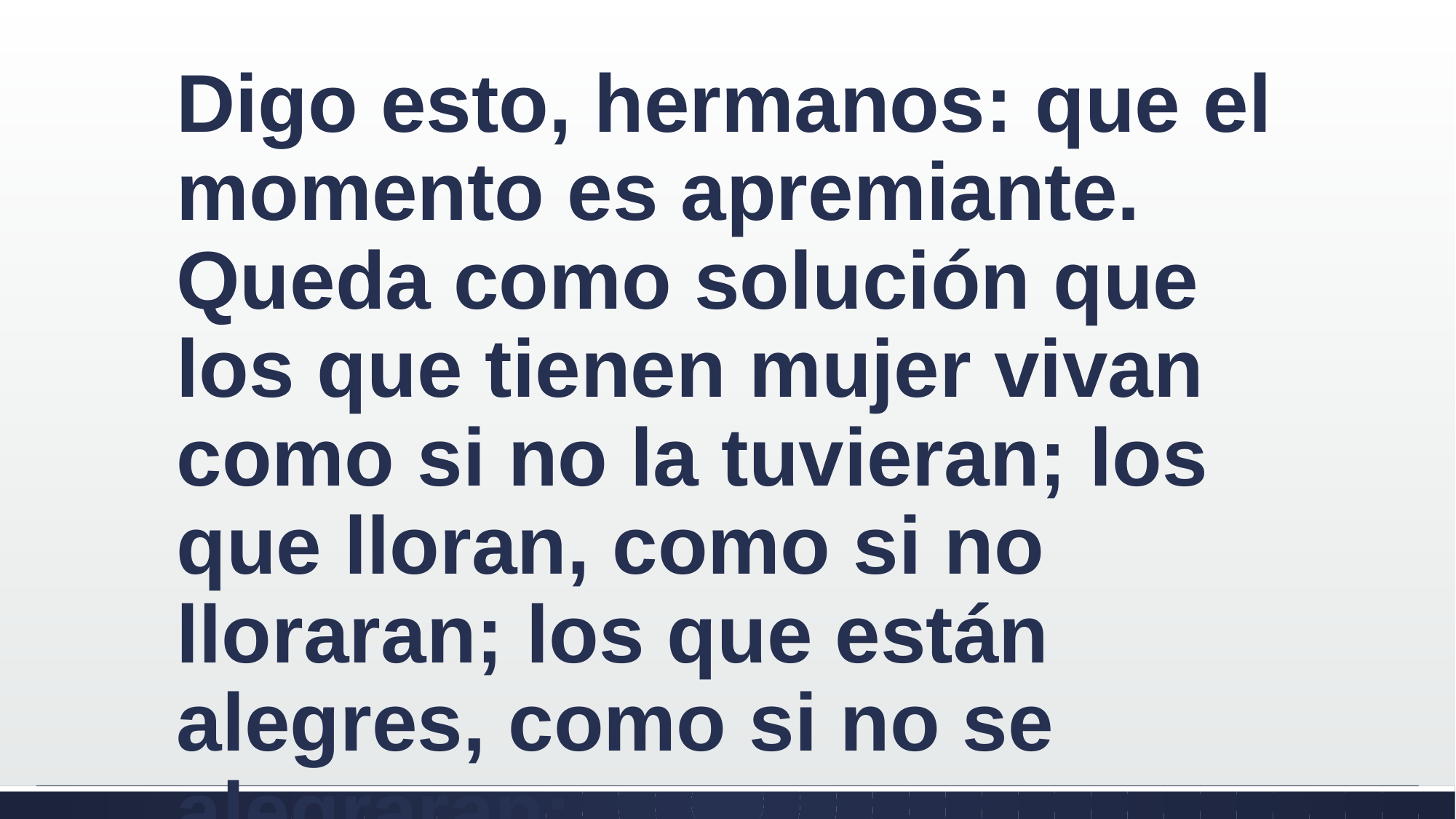

#
Digo esto, hermanos: que el momento es apremiante. Queda como solución que los que tienen mujer vivan como si no la tuvieran; los que lloran, como si no lloraran; los que están alegres, como si no se alegraran;